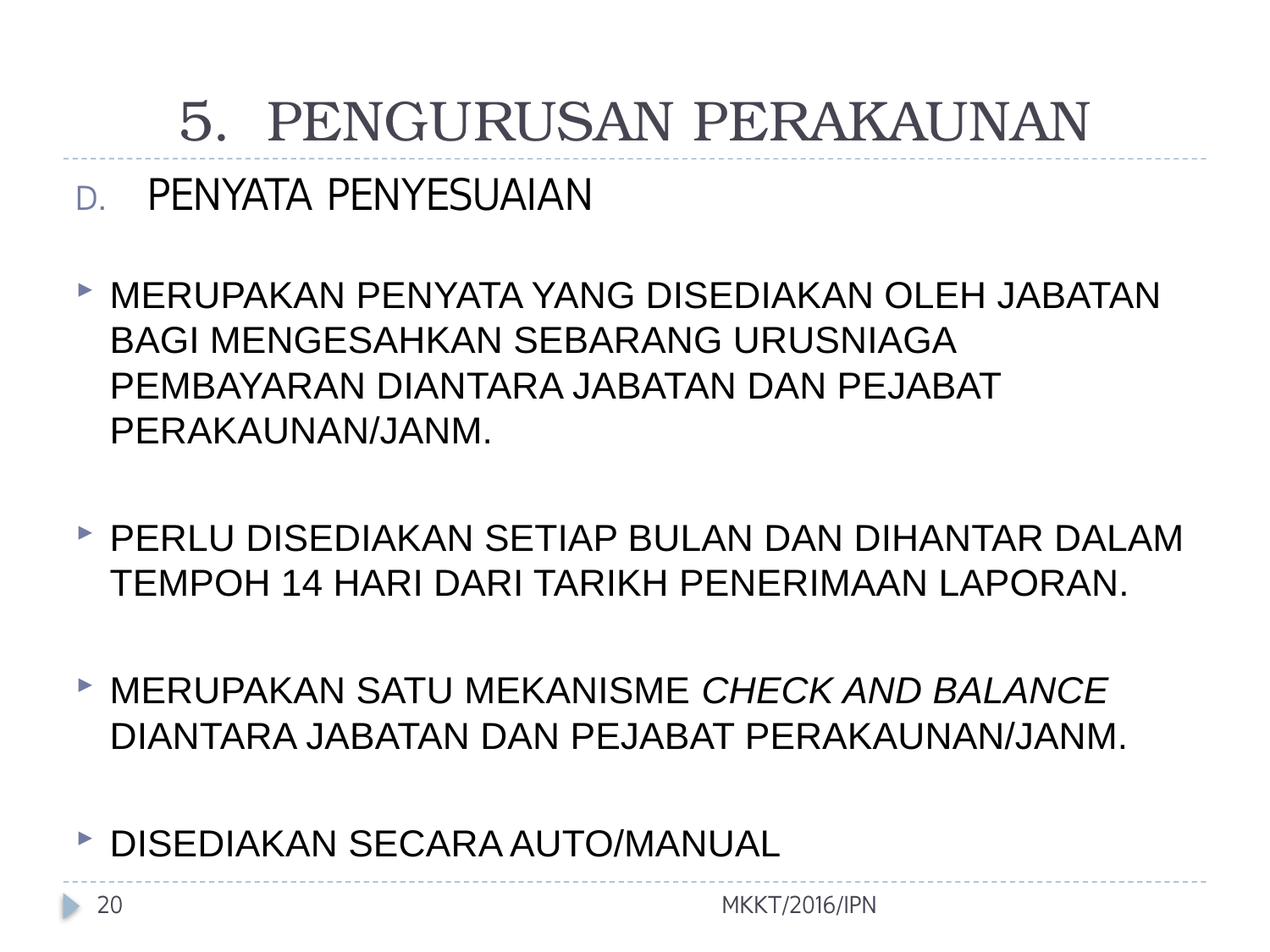

# 5.  PENGURUSAN PERAKAUNAN
PENYATA PENYESUAIAN
MERUPAKAN PENYATA YANG DISEDIAKAN OLEH JABATAN BAGI MENGESAHKAN SEBARANG URUSNIAGA PEMBAYARAN DIANTARA JABATAN DAN PEJABAT PERAKAUNAN/JANM.

PERLU DISEDIAKAN SETIAP BULAN DAN DIHANTAR DALAM TEMPOH 14 HARI DARI TARIKH PENERIMAAN LAPORAN.

MERUPAKAN SATU MEKANISME CHECK AND BALANCE DIANTARA JABATAN DAN PEJABAT PERAKAUNAN/JANM.

DISEDIAKAN SECARA AUTO/MANUAL

20
MKKT/2016/IPN